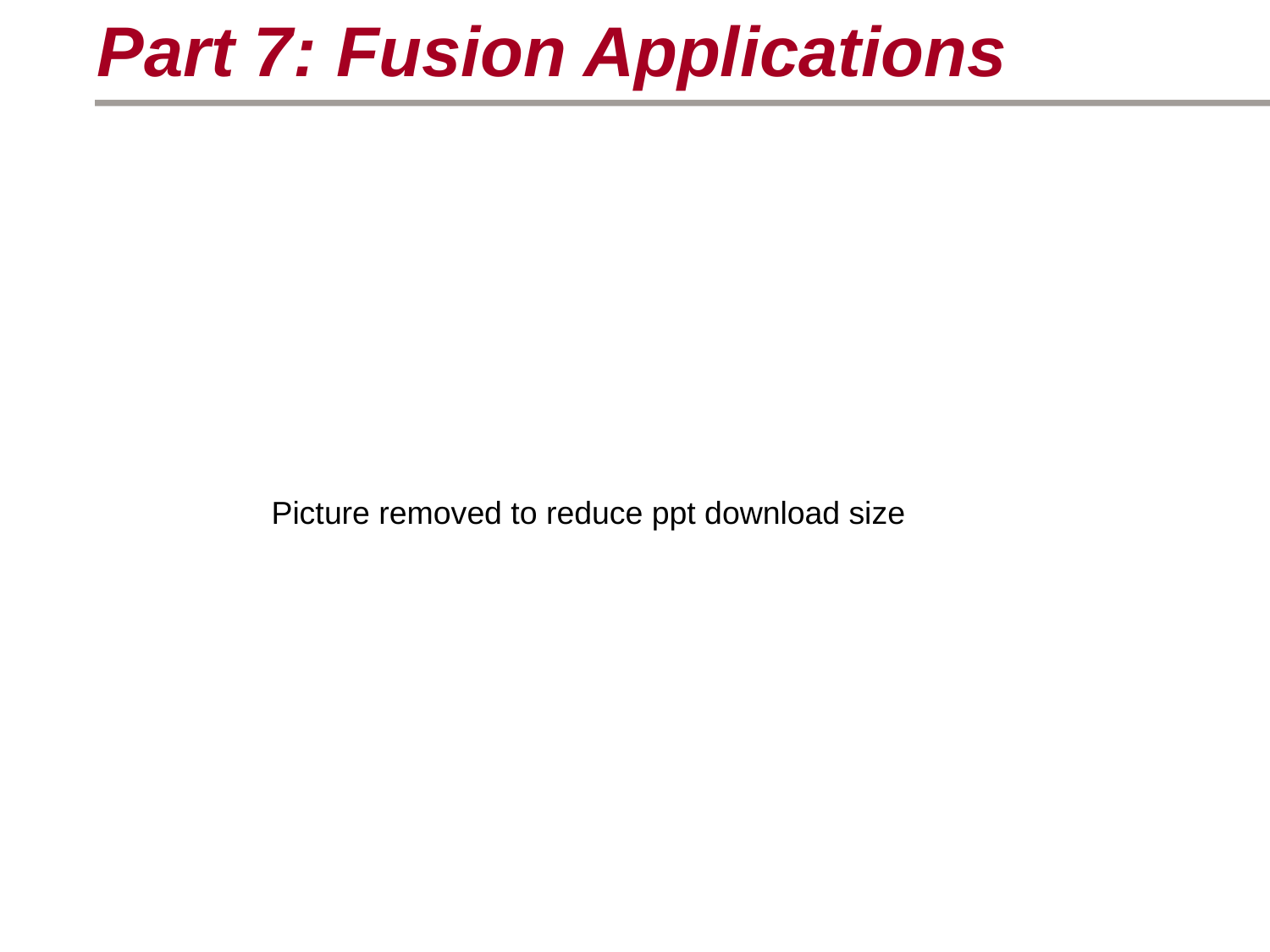

Part 7: Fusion Applications

Picture removed to reduce ppt download size